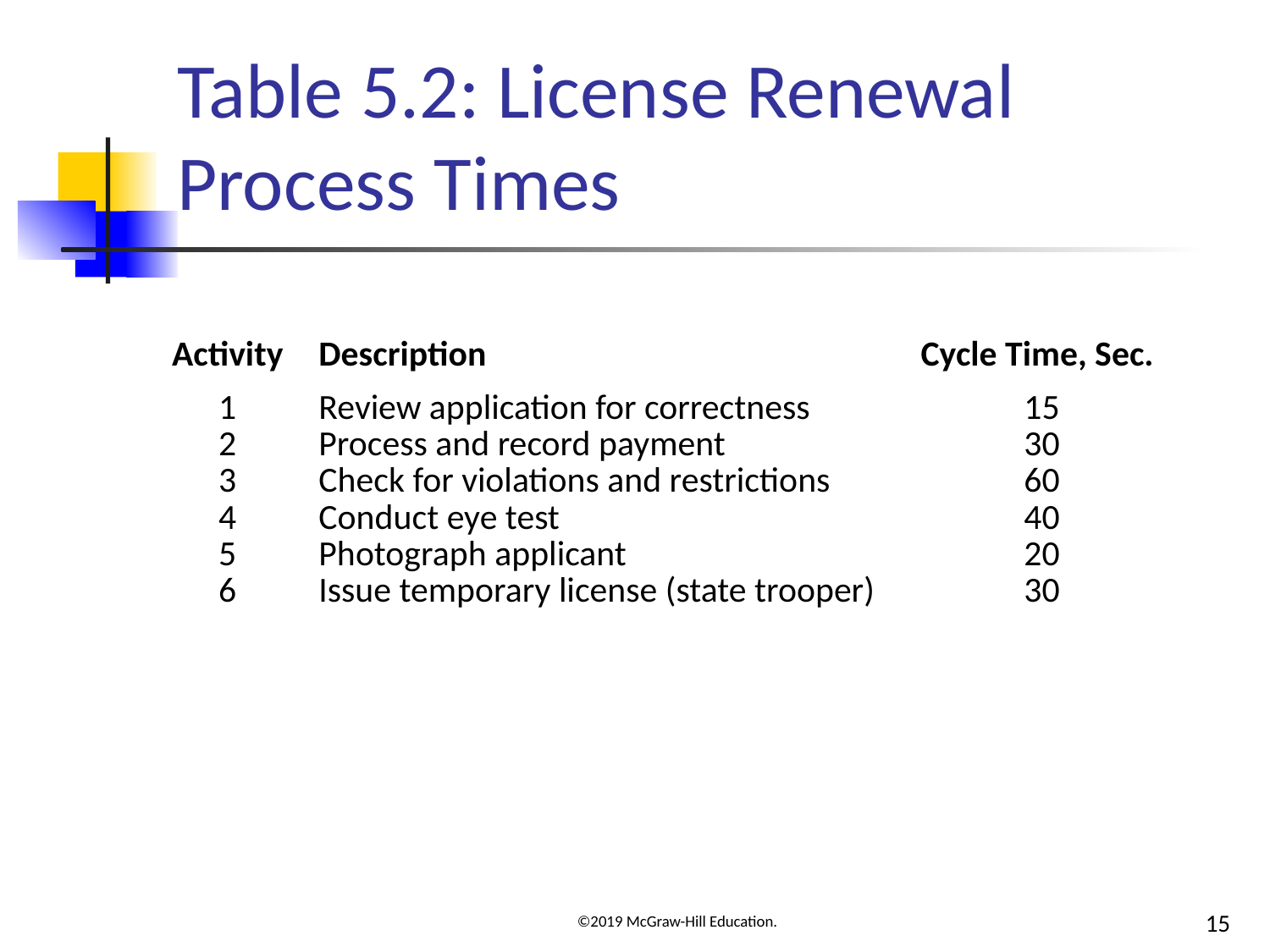

# Table 5.2: License Renewal Process Times
| Activity | Description | Cycle Time, Sec. |
| --- | --- | --- |
| 1 | Review application for correctness | 15 |
| 2 | Process and record payment | 30 |
| 3 | Check for violations and restrictions | 60 |
| 4 | Conduct eye test | 40 |
| 5 | Photograph applicant | 20 |
| 6 | Issue temporary license (state trooper) | 30 |